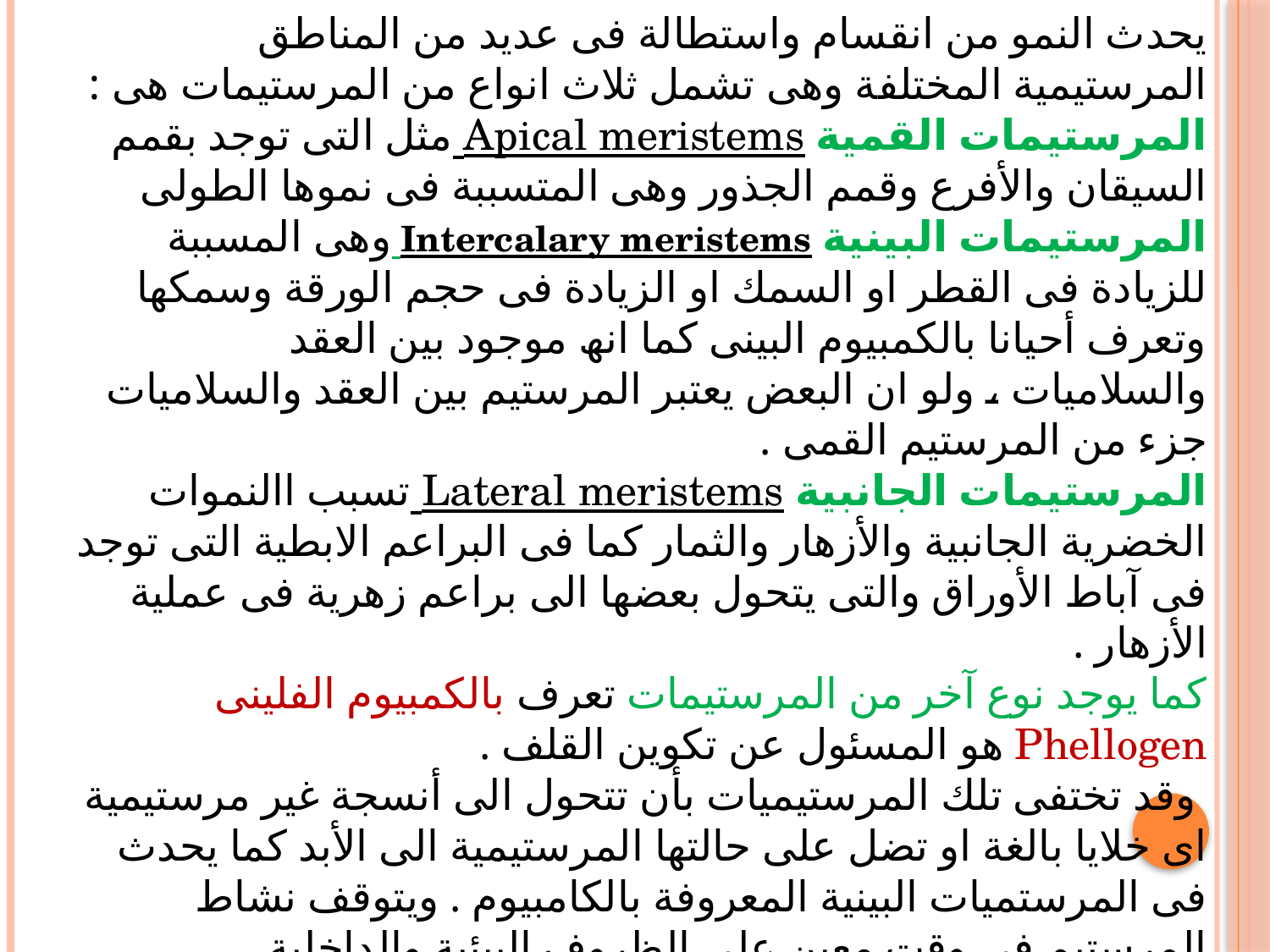

یحدث النمو من انقسام واستطالة فى عدید من المناطق المرستیمیة المختلفة وھى تشمل ثلاث انواع من المرستیمات ھى :
المرستیمات القمیة Apical meristems مثل التى توجد بقمم السیقان والأفرع وقمم الجذور وھى المتسببة فى نموھا الطولى
المرستیمات البینیة Intercalary meristems وھى المسببة للزیادة فى القطر او السمك او الزیادة فى حجم الورقة وسمكھا وتعرف أحیانا بالكمبیوم البینى كما انھ موجود بین العقد والسلامیات ، ولو ان البعض يعتبر المرستیم بین العقد والسلامیات جزء من المرستیم القمى .
المرستیمات الجانبیة Lateral meristems تسبب االنموات الخضریة الجانبیة والأزھار والثمار كما فى البراعم الابطیة التى توجد فى آباط الأوراق والتى یتحول بعضھا الى براعم زھریة فى عملیة الأزھار .
كما یوجد نوع آخر من المرستیمات تعرف بالكمبیوم الفلینى Phellogen ھو المسئول عن تكوین القلف .
 وقد تختفى تلك المرستیمیات بأن تتحول الى أنسجة غیر مرستیمیة اى خلایا بالغة او تضل على حالتھا المرستیمیة الى الأبد كما یحدث فى المرستمیات البینیة المعروفة بالكامبیوم . ویتوقف نشاط المرستیم فى وقت معین على الظروف البیئیة والداخلیة
فمثلا یحدث خمول للمرستیمیات القمیة فى اشھر الشتاء ونتیجة وجود مثبطات للنمو.
: